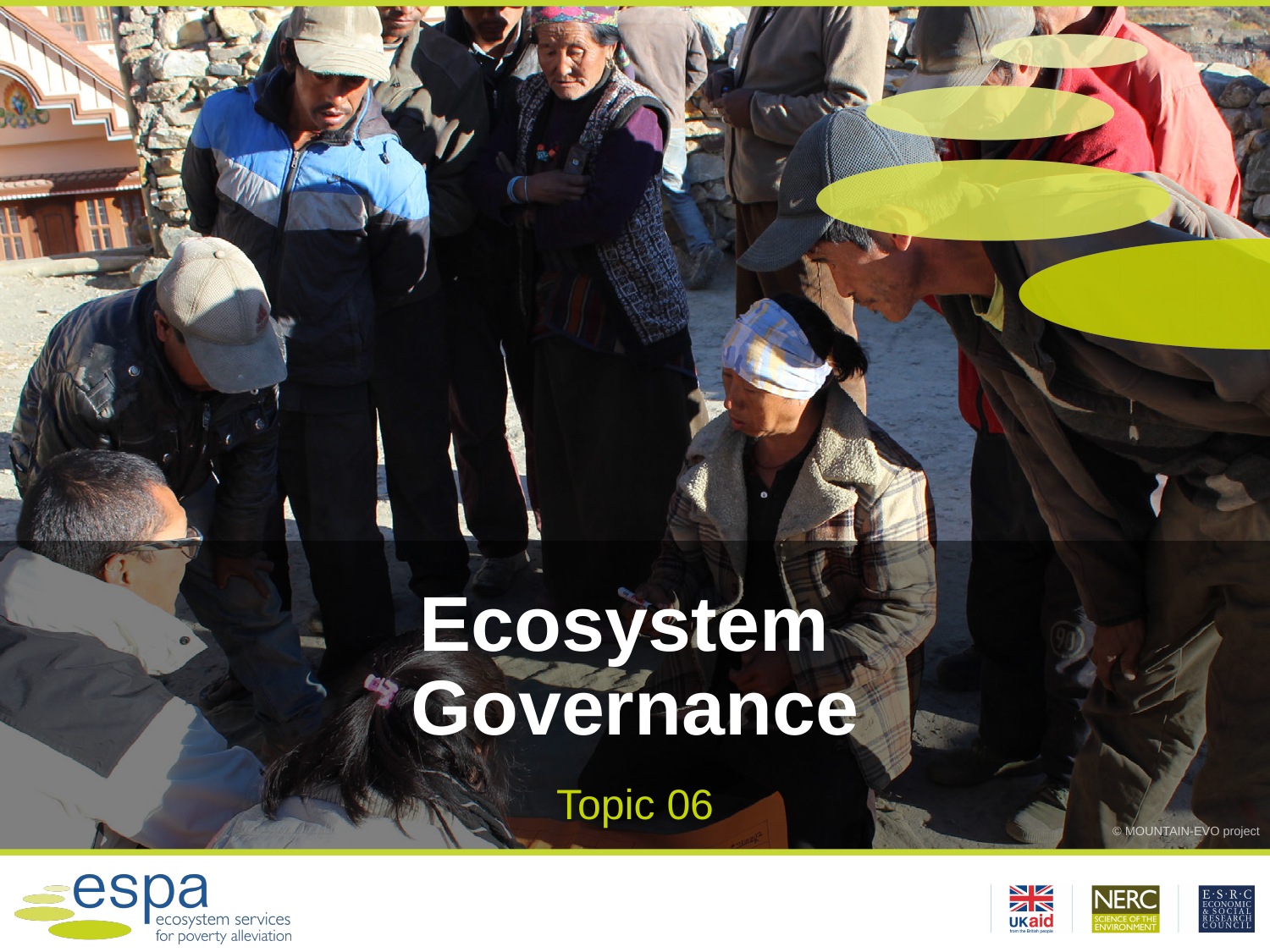

# Ecosystem Governance
Topic 06
© MOUNTAIN-EVO project